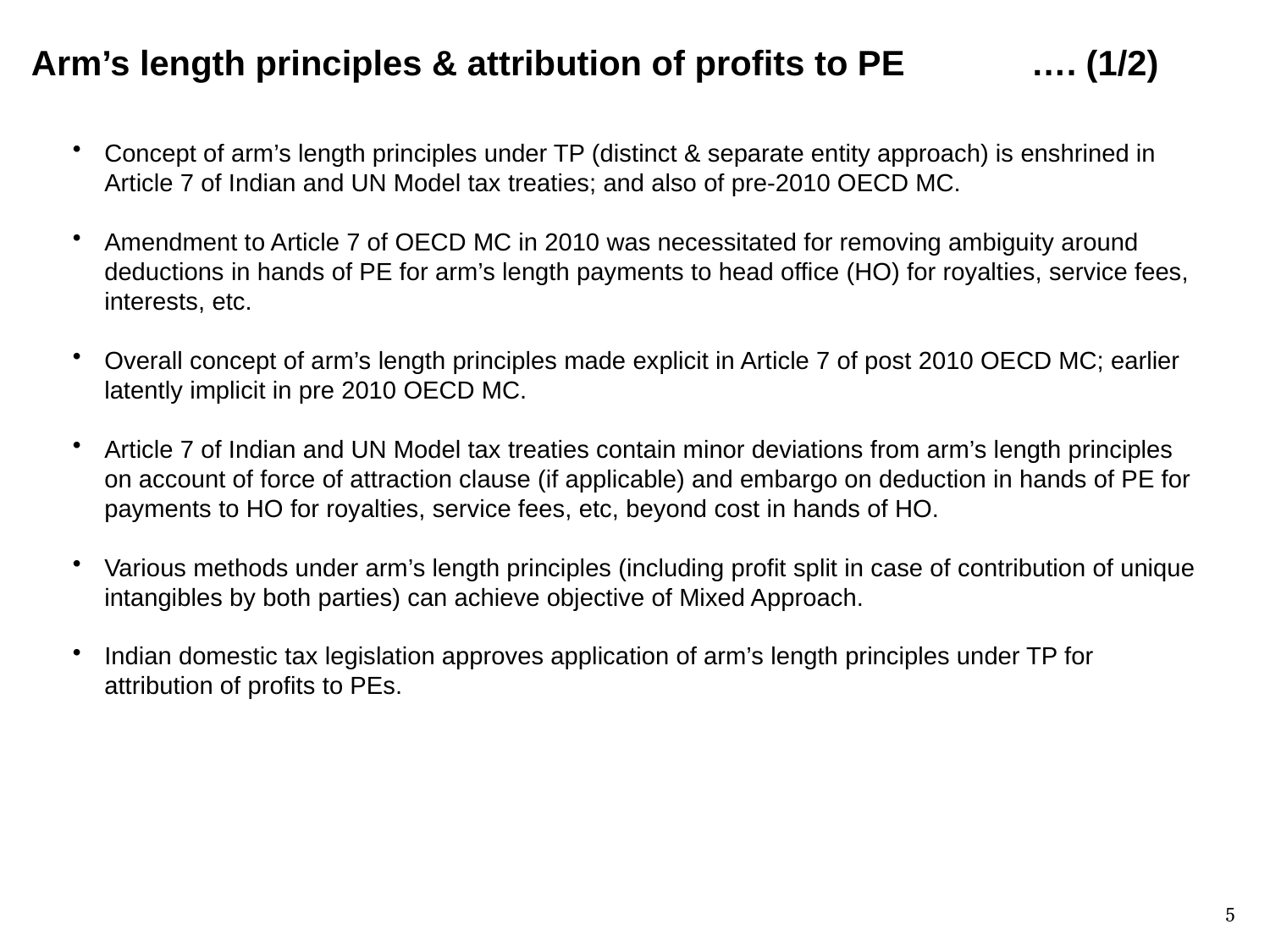

Arm’s length principles & attribution of profits to PE             …. (1/2)
Concept of arm’s length principles under TP (distinct & separate entity approach) is enshrined in Article 7 of Indian and UN Model tax treaties; and also of pre-2010 OECD MC.

Amendment to Article 7 of OECD MC in 2010 was necessitated for removing ambiguity around deductions in hands of PE for arm’s length payments to head office (HO) for royalties, service fees, interests, etc.

Overall concept of arm’s length principles made explicit in Article 7 of post 2010 OECD MC; earlier latently implicit in pre 2010 OECD MC.

Article 7 of Indian and UN Model tax treaties contain minor deviations from arm’s length principles on account of force of attraction clause (if applicable) and embargo on deduction in hands of PE for payments to HO for royalties, service fees, etc, beyond cost in hands of HO.

Various methods under arm’s length principles (including profit split in case of contribution of unique intangibles by both parties) can achieve objective of Mixed Approach.

Indian domestic tax legislation approves application of arm’s length principles under TP for attribution of profits to PEs.